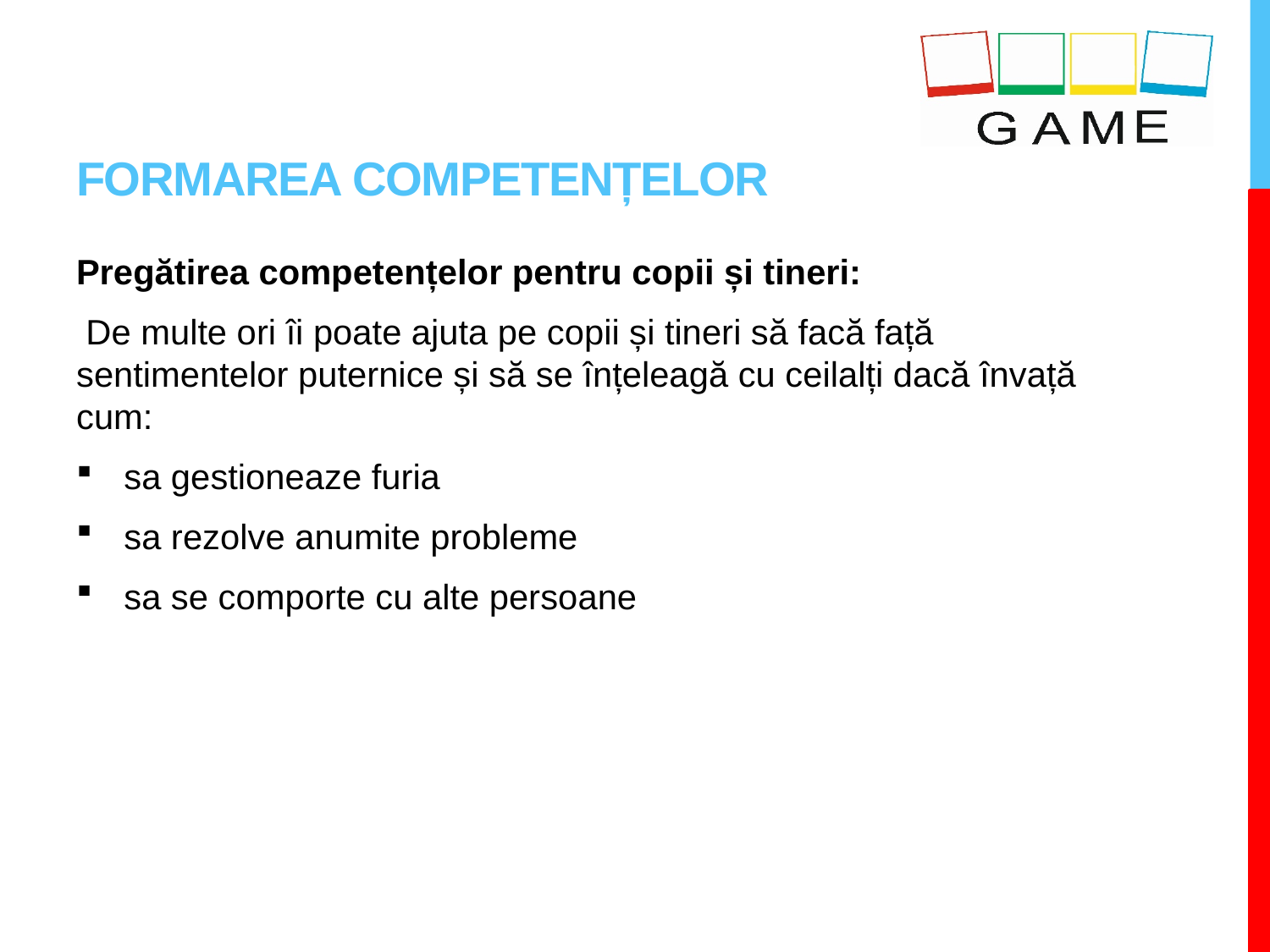

# FORMAREA COMPETENȚELOR
Pregătirea competențelor pentru copii și tineri:
 De multe ori îi poate ajuta pe copii și tineri să facă față sentimentelor puternice și să se înțeleagă cu ceilalți dacă învață cum:
sa gestioneaze furia
sa rezolve anumite probleme
sa se comporte cu alte persoane